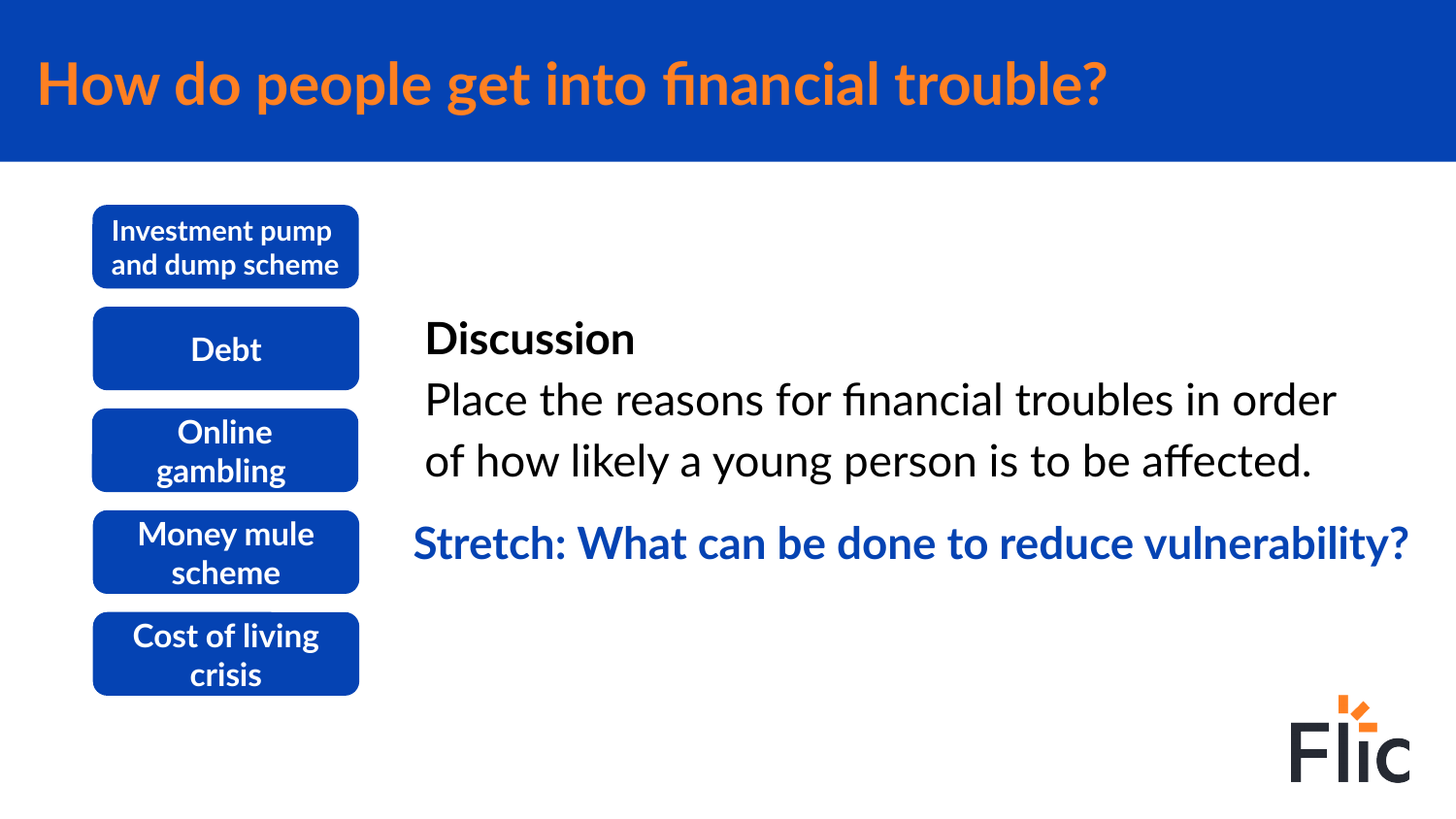

How do people get into financial trouble?

Investment pump and dump scheme
Discussion
Place the reasons for financial troubles in order of how likely a young person is to be affected.
Debt
Online gambling
Stretch: What can be done to reduce vulnerability?
Money mule scheme
Cost of living crisis